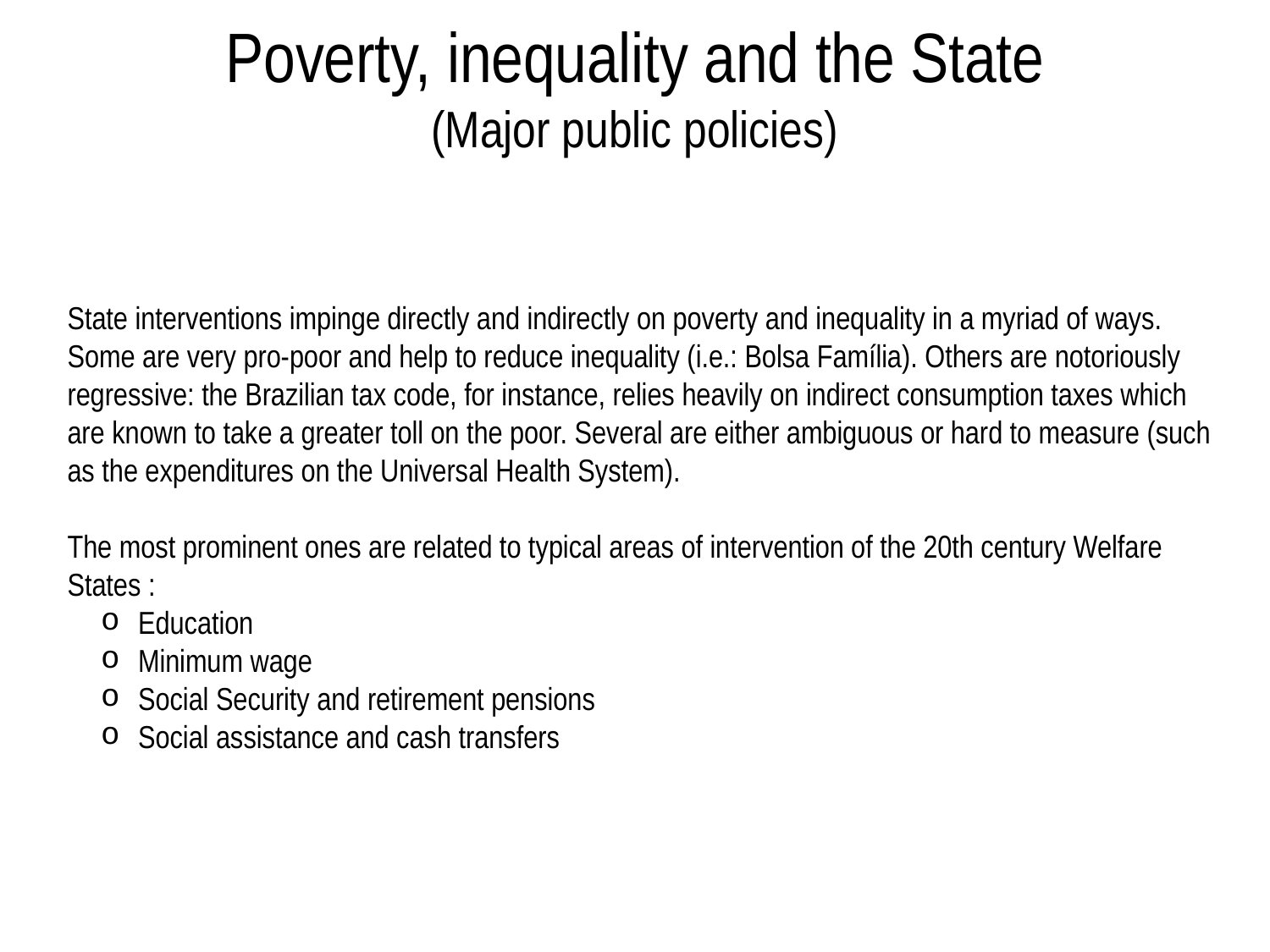

Poverty, inequality and the State
(Major public policies)
State interventions impinge directly and indirectly on poverty and inequality in a myriad of ways. Some are very pro-poor and help to reduce inequality (i.e.: Bolsa Família). Others are notoriously regressive: the Brazilian tax code, for instance, relies heavily on indirect consumption taxes which are known to take a greater toll on the poor. Several are either ambiguous or hard to measure (such as the expenditures on the Universal Health System).

The most prominent ones are related to typical areas of intervention of the 20th century Welfare States :
 Education
 Minimum wage
 Social Security and retirement pensions
 Social assistance and cash transfers